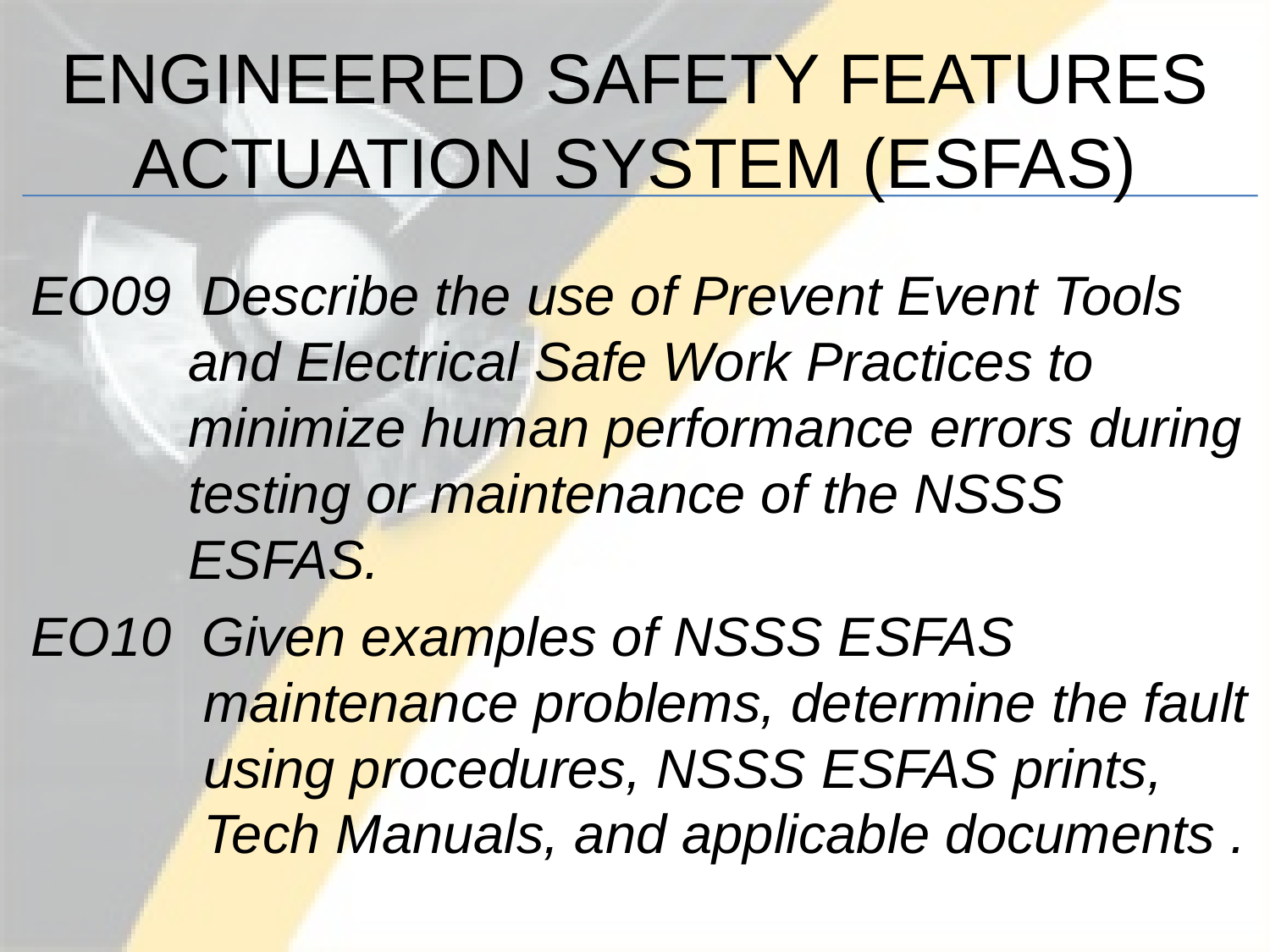

# ENGINEERED SAFETY FEATURES ACTUATION SYSTEM (ESFAS)

EO09  Describe the use of Prevent Event Tools and Electrical Safe Work Practices to minimize human performance errors during testing or maintenance of the NSSS ESFAS.
EO10  Given examples of NSSS ESFAS maintenance problems, determine the fault using procedures, NSSS ESFAS prints, Tech Manuals, and applicable documents .